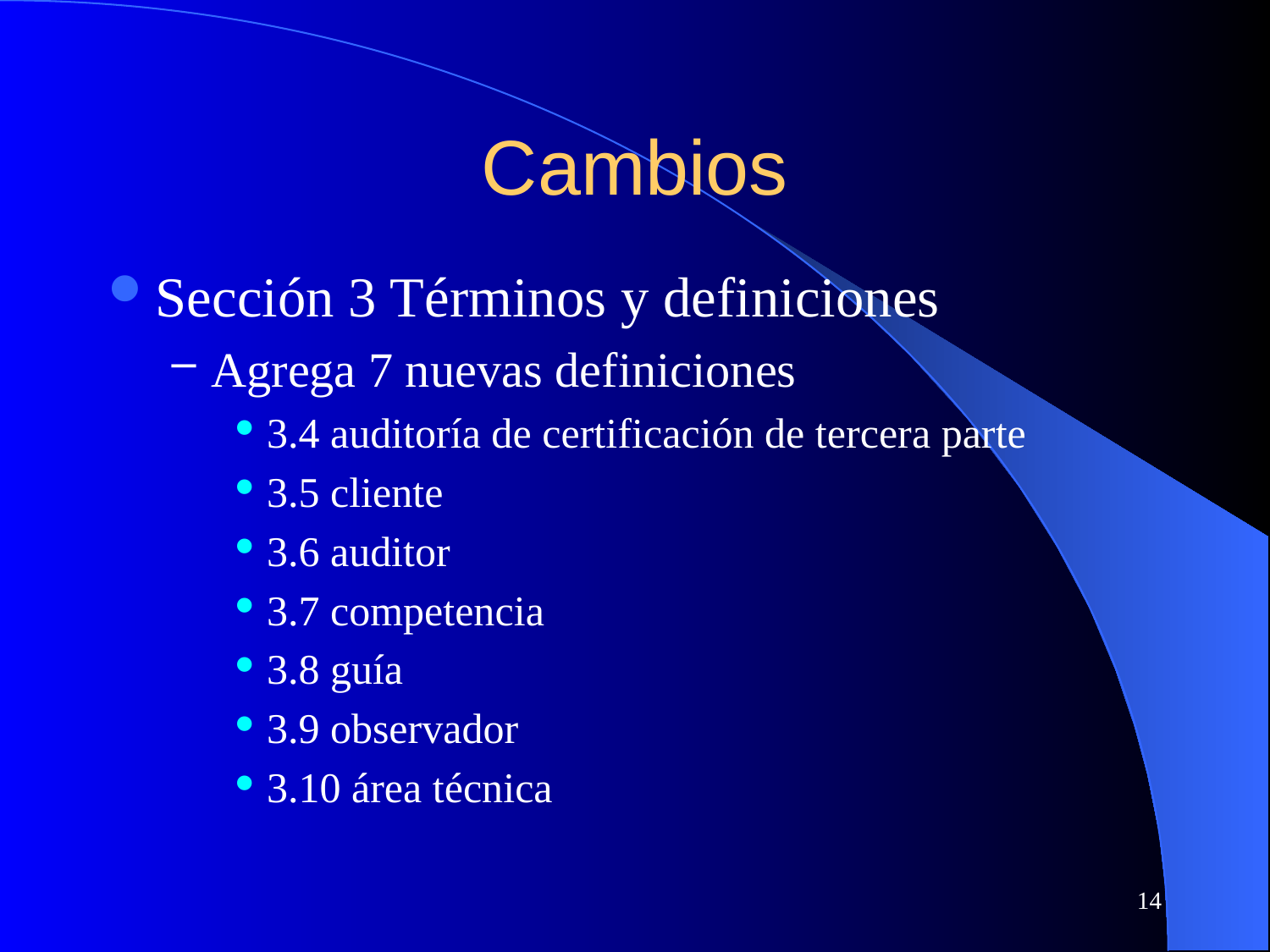

# Cambios
Sección 3 Términos y definiciones
Agrega 7 nuevas definiciones
3.4 auditoría de certificación de tercera parte
3.5 cliente
3.6 auditor
3.7 competencia
3.8 guía
3.9 observador
3.10 área técnica
14